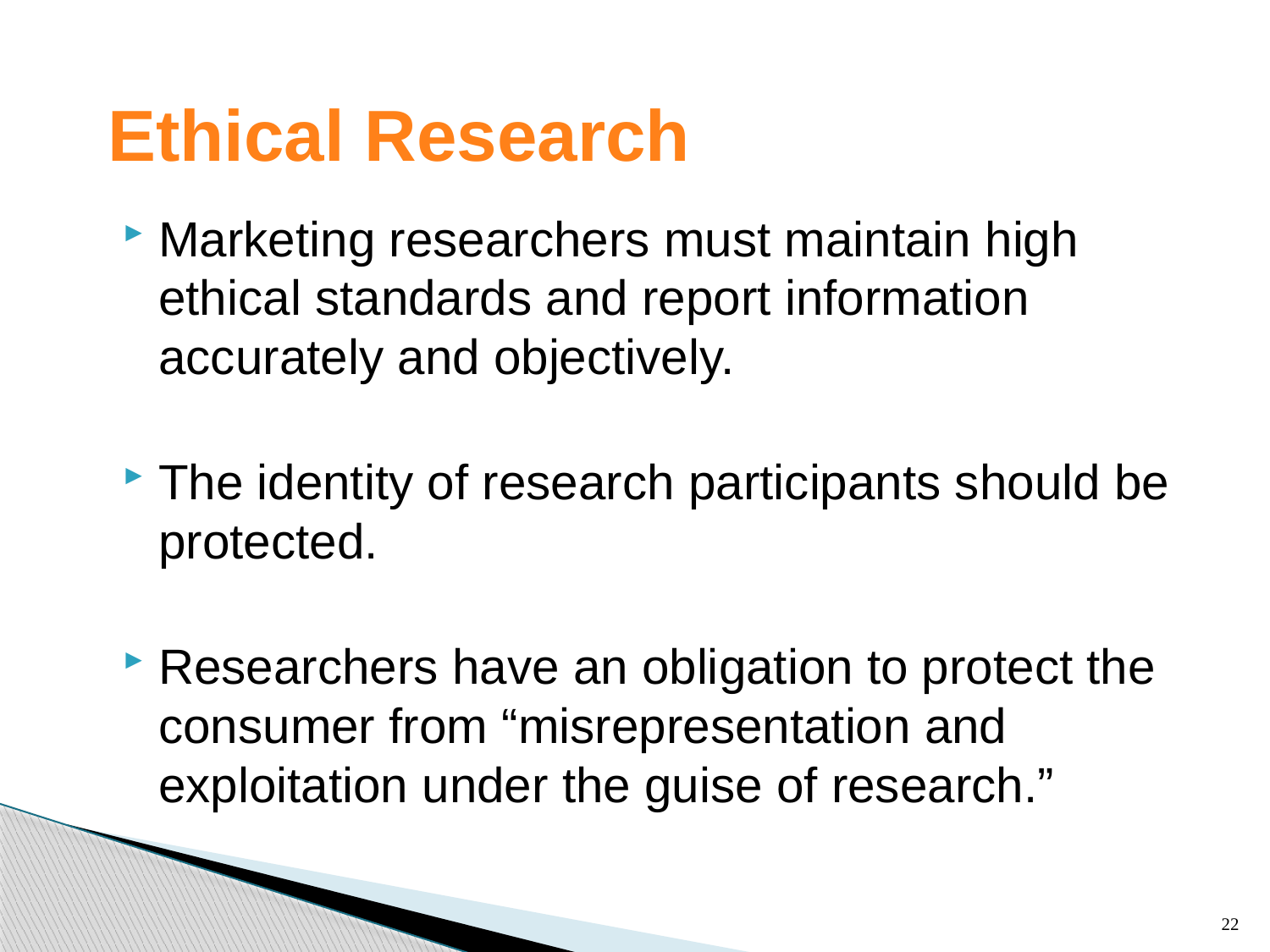

# Ethical Research
Marketing researchers must maintain high ethical standards and report information accurately and objectively.
The identity of research participants should be protected.
Researchers have an obligation to protect the consumer from “misrepresentation and exploitation under the guise of research.”
22